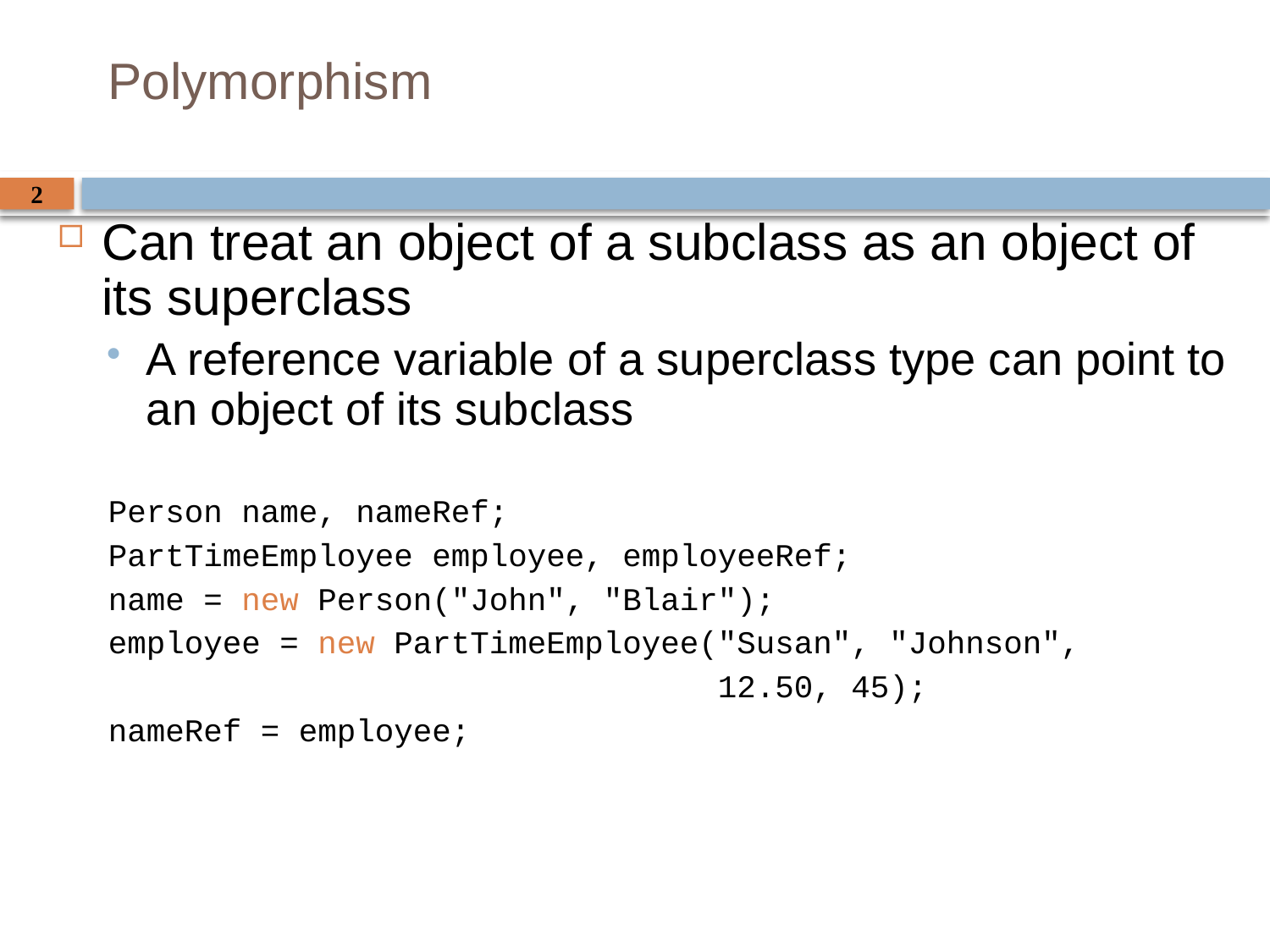

# Polymorphism
Can treat an object of a subclass as an object of its superclass
A reference variable of a superclass type can point to an object of its subclass

Person name, nameRef;
PartTimeEmployee employee, employeeRef;
name = new Person("John", "Blair");
employee = new PartTimeEmployee("Susan", "Johnson",
                                12.50, 45);
nameRef = employee;
2